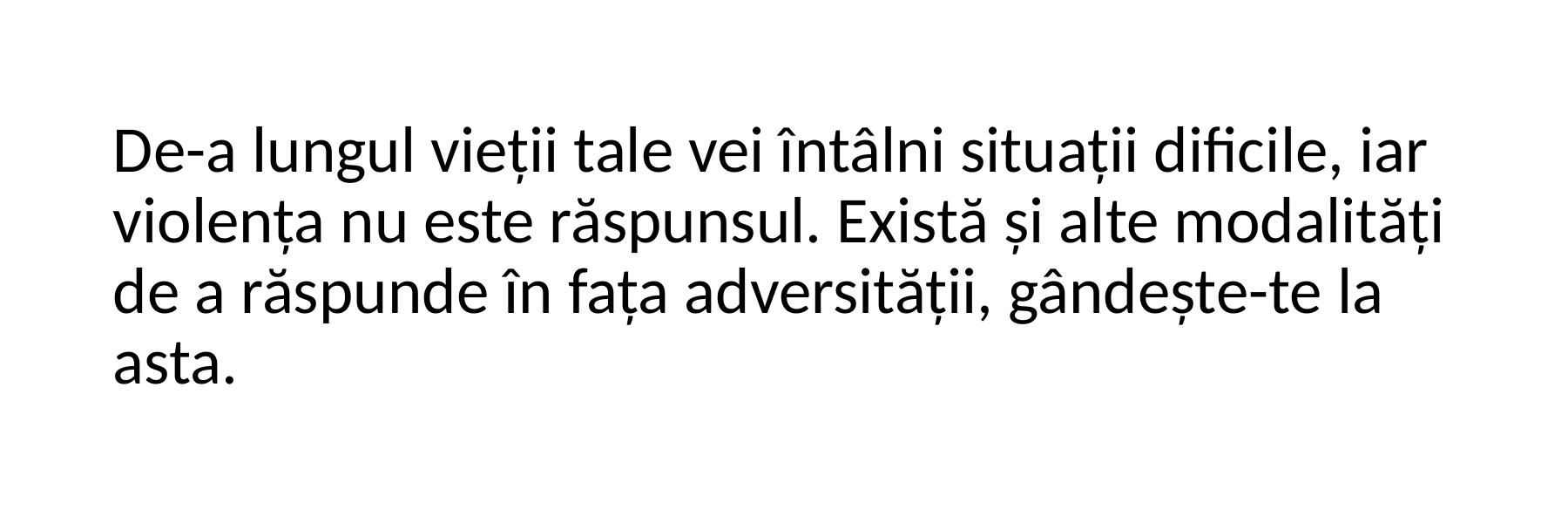

De-a lungul vieții tale vei întâlni situații dificile, iar violența nu este răspunsul. Există și alte modalități de a răspunde în fața adversității, gândește-te la asta.